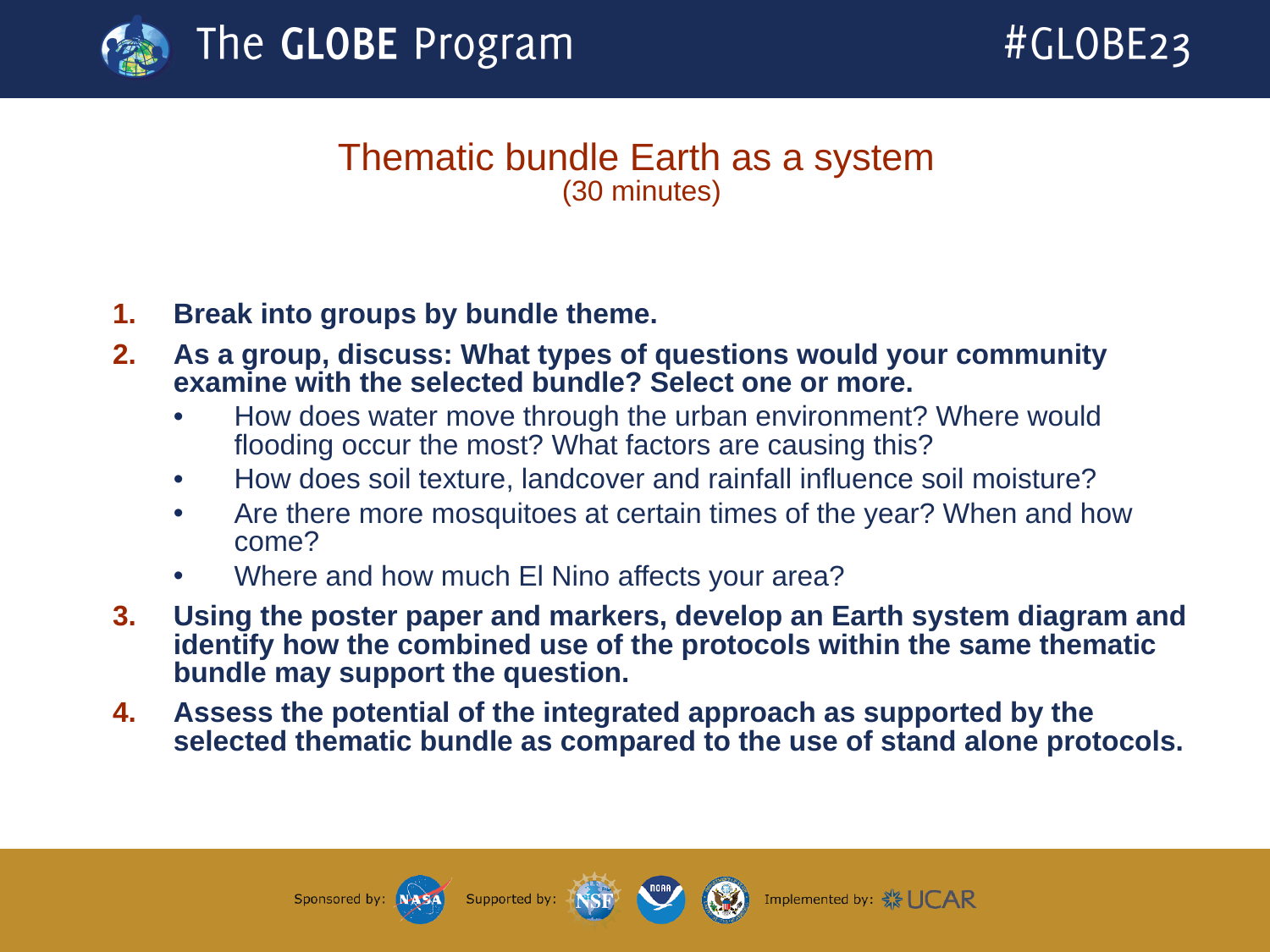

# Thematic bundle Earth as a system (30 minutes)

Break into groups by bundle theme.
As a group, discuss: What types of questions would your community examine with the selected bundle? Select one or more.
How does water move through the urban environment? Where would flooding occur the most? What factors are causing this?
How does soil texture, landcover and rainfall influence soil moisture?
Are there more mosquitoes at certain times of the year? When and how come?
Where and how much El Nino affects your area?
Using the poster paper and markers, develop an Earth system diagram and identify how the combined use of the protocols within the same thematic bundle may support the question.
Assess the potential of the integrated approach as supported by the selected thematic bundle as compared to the use of stand alone protocols.